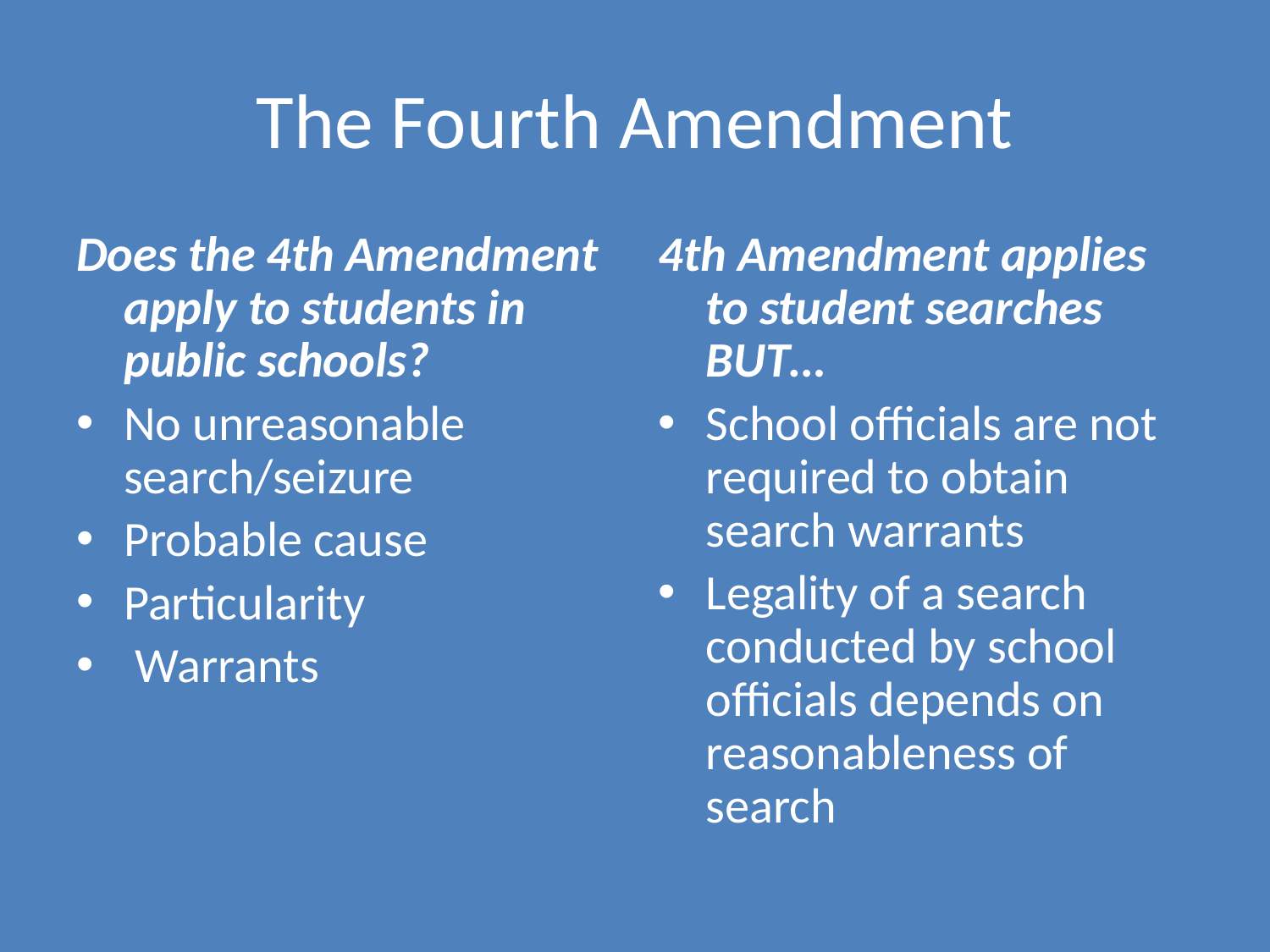

# The Fourth Amendment
Does the 4th Amendment apply to students in public schools?
No unreasonable search/seizure
Probable cause
Particularity
 Warrants

4th Amendment applies to student searches BUT…
School officials are not required to obtain search warrants
Legality of a search conducted by school officials depends on reasonableness of search